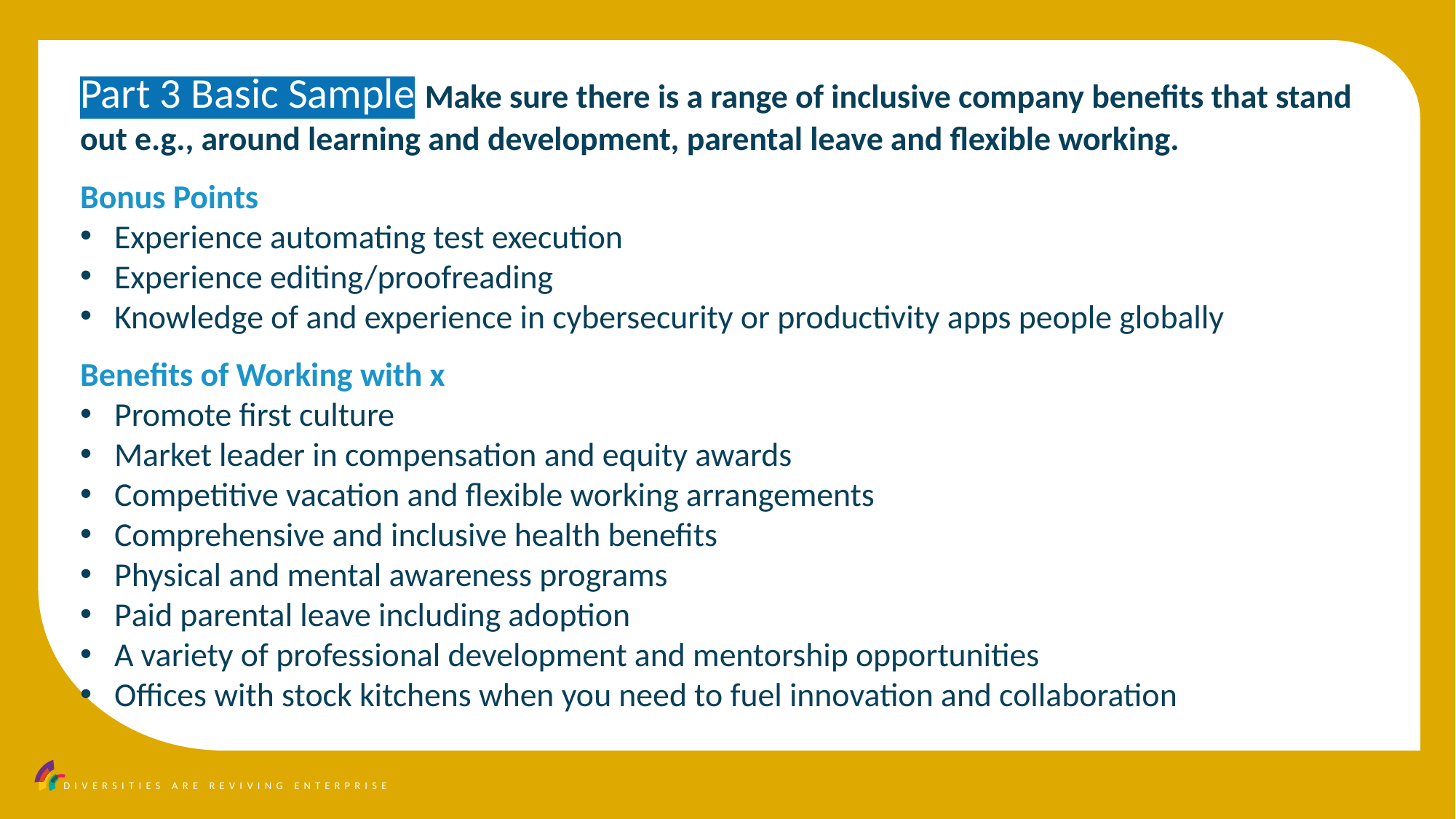

Part 3 Basic Sample Make sure there is a range of inclusive company benefits that stand out e.g., around learning and development, parental leave and flexible working.

Bonus Points
Experience automating test execution
Experience editing/proofreading
Knowledge of and experience in cybersecurity or productivity apps people globally

Benefits of Working with x
Promote first culture
Market leader in compensation and equity awards
Competitive vacation and flexible working arrangements
Comprehensive and inclusive health benefits
Physical and mental awareness programs
Paid parental leave including adoption
A variety of professional development and mentorship opportunities
Offices with stock kitchens when you need to fuel innovation and collaboration